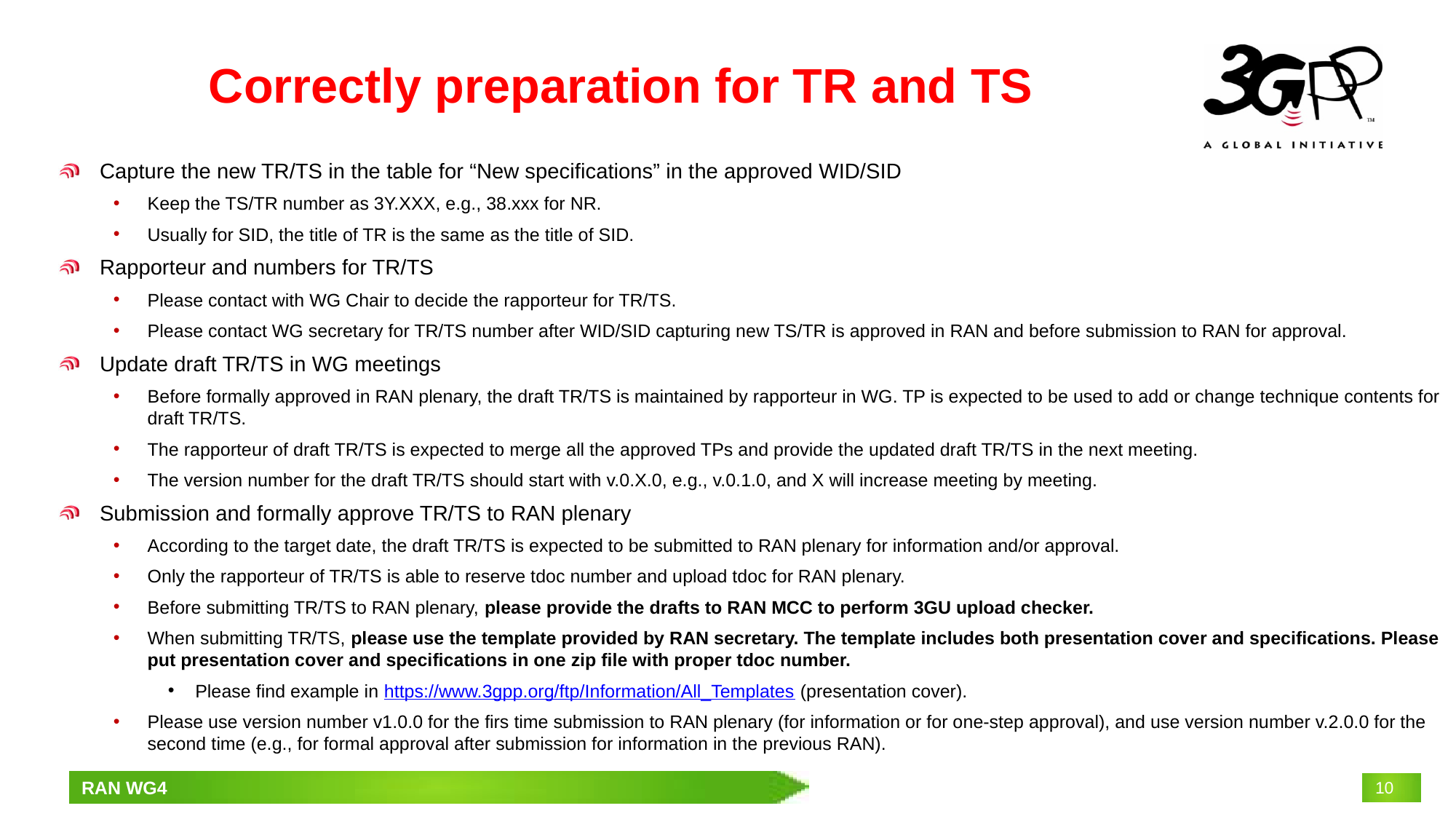

# Correctly preparation for TR and TS
Capture the new TR/TS in the table for “New specifications” in the approved WID/SID
Keep the TS/TR number as 3Y.XXX, e.g., 38.xxx for NR.
Usually for SID, the title of TR is the same as the title of SID.
Rapporteur and numbers for TR/TS
Please contact with WG Chair to decide the rapporteur for TR/TS.
Please contact WG secretary for TR/TS number after WID/SID capturing new TS/TR is approved in RAN and before submission to RAN for approval.
Update draft TR/TS in WG meetings
Before formally approved in RAN plenary, the draft TR/TS is maintained by rapporteur in WG. TP is expected to be used to add or change technique contents for draft TR/TS.
The rapporteur of draft TR/TS is expected to merge all the approved TPs and provide the updated draft TR/TS in the next meeting.
The version number for the draft TR/TS should start with v.0.X.0, e.g., v.0.1.0, and X will increase meeting by meeting.
Submission and formally approve TR/TS to RAN plenary
According to the target date, the draft TR/TS is expected to be submitted to RAN plenary for information and/or approval.
Only the rapporteur of TR/TS is able to reserve tdoc number and upload tdoc for RAN plenary.
Before submitting TR/TS to RAN plenary, please provide the drafts to RAN MCC to perform 3GU upload checker.
When submitting TR/TS, please use the template provided by RAN secretary. The template includes both presentation cover and specifications. Please put presentation cover and specifications in one zip file with proper tdoc number.
Please find example in https://www.3gpp.org/ftp/Information/All_Templates (presentation cover).
Please use version number v1.0.0 for the firs time submission to RAN plenary (for information or for one-step approval), and use version number v.2.0.0 for the second time (e.g., for formal approval after submission for information in the previous RAN).